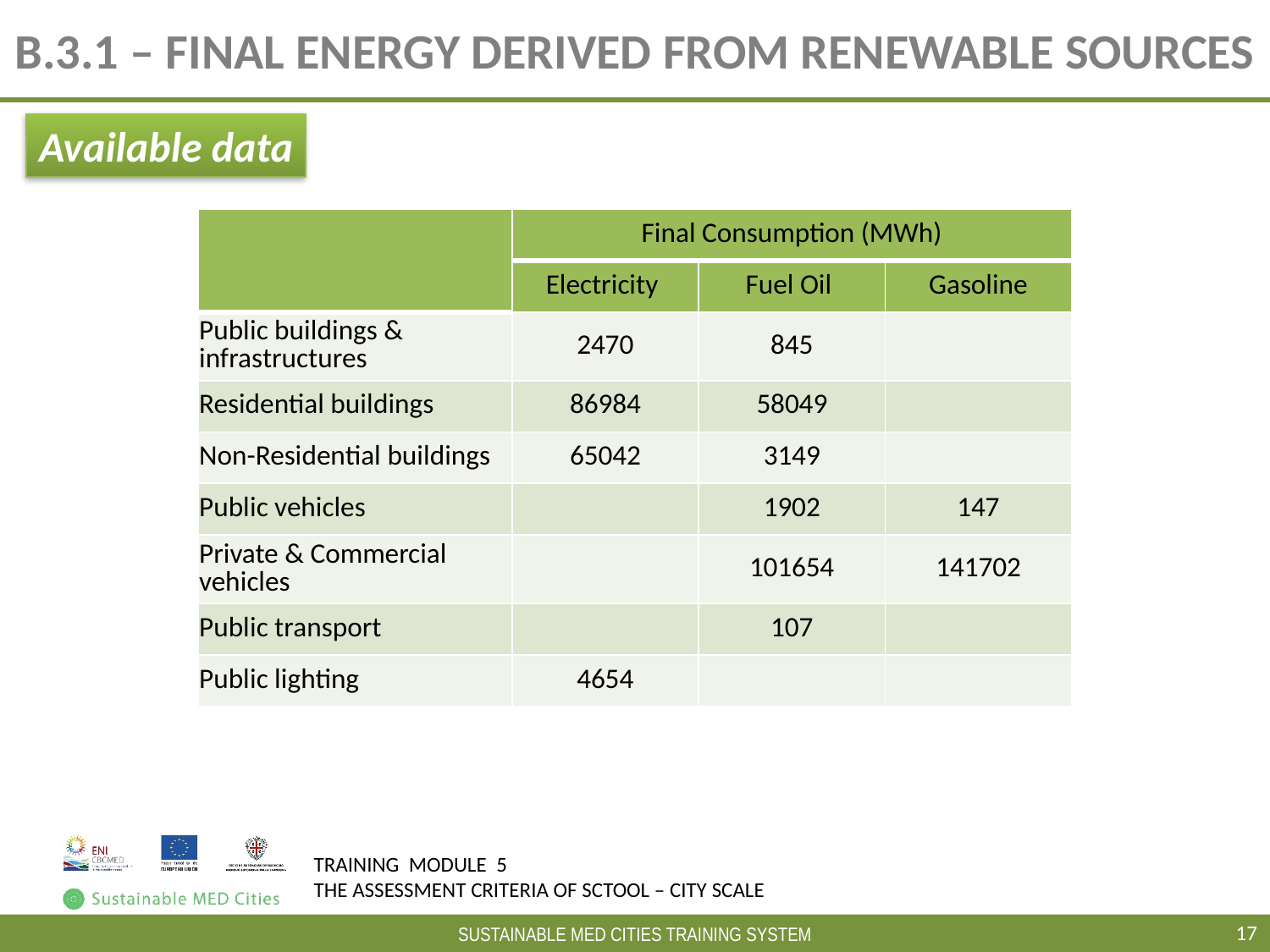

# B.3.1 – FINAL ENERGY DERIVED FROM RENEWABLE SOURCES
Available data
|  | Final Consumption (MWh) |  |  |
| --- | --- | --- | --- |
|  | Electricity | Fuel Oil | Gasoline |
| Public buildings & infrastructures | 2470 | 845 |  |
| Residential buildings | 86984 | 58049 |  |
| Non-Residential buildings | 65042 | 3149 |  |
| Public vehicles |  | 1902 | 147 |
| Private & Commercial vehicles |  | 101654 | 141702 |
| Public transport |  | 107 |  |
| Public lighting | 4654 |  |  |
17